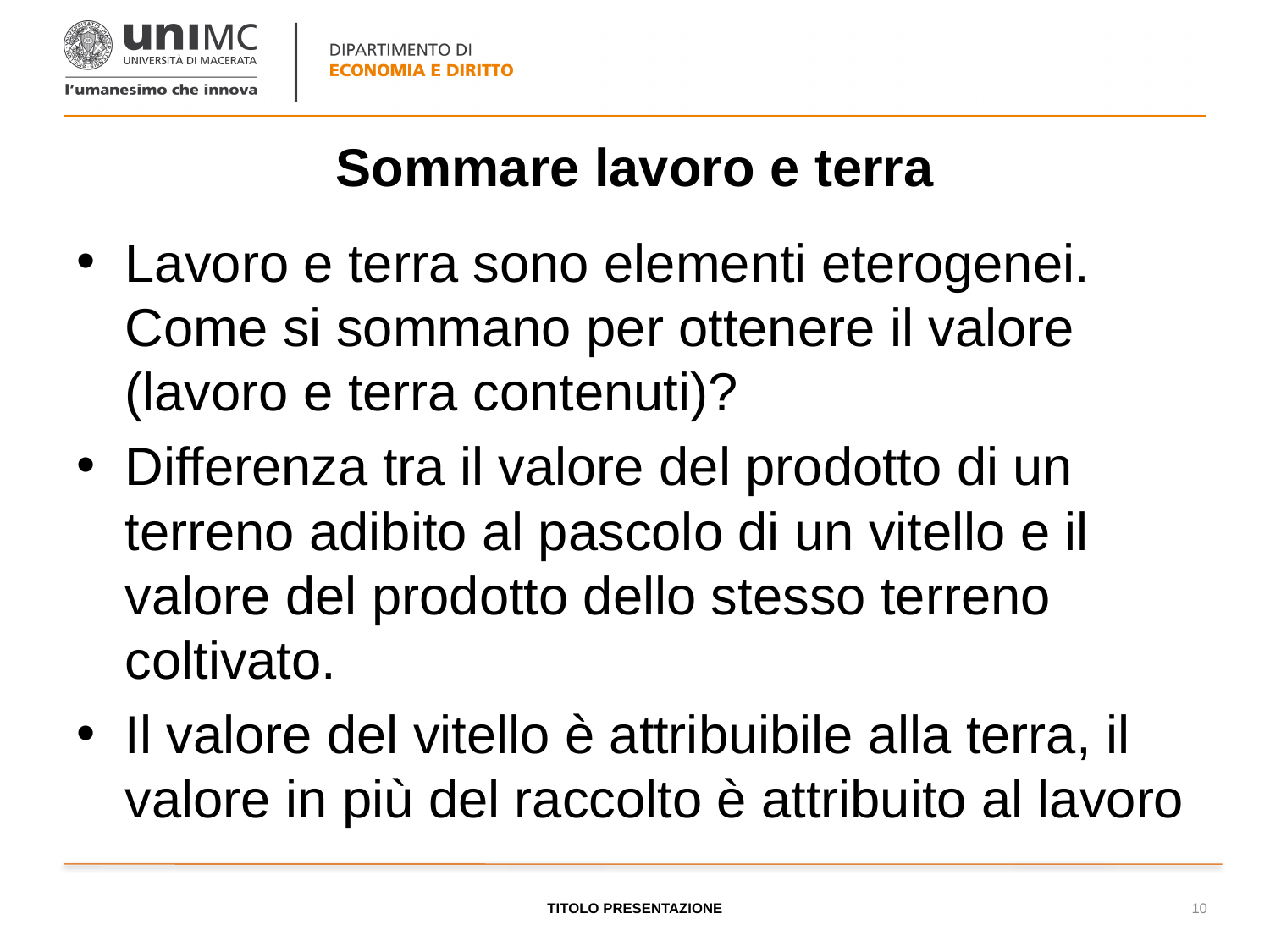

# Sommare lavoro e terra
Lavoro e terra sono elementi eterogenei. Come si sommano per ottenere il valore (lavoro e terra contenuti)?
Differenza tra il valore del prodotto di un terreno adibito al pascolo di un vitello e il valore del prodotto dello stesso terreno coltivato.
Il valore del vitello è attribuibile alla terra, il valore in più del raccolto è attribuito al lavoro
TITOLO PRESENTAZIONE
10